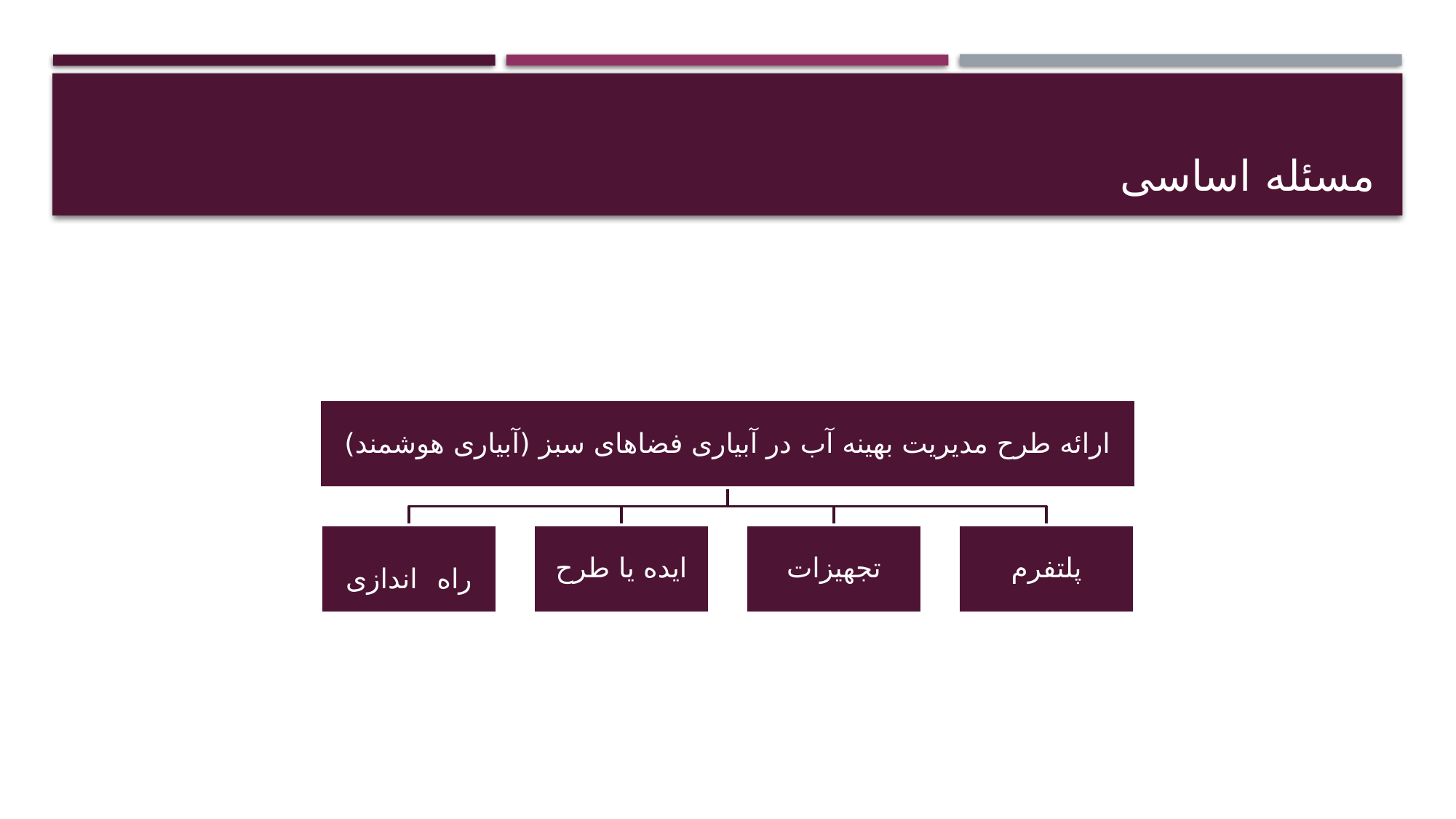

# مسئله اساسی
ارائه طرح مدیریت بهینه آب در آبیاری فضاهای سبز (آبیاری هوشمند)
راه اندازی
ایده یا طرح
تجهیزات
پلتفرم